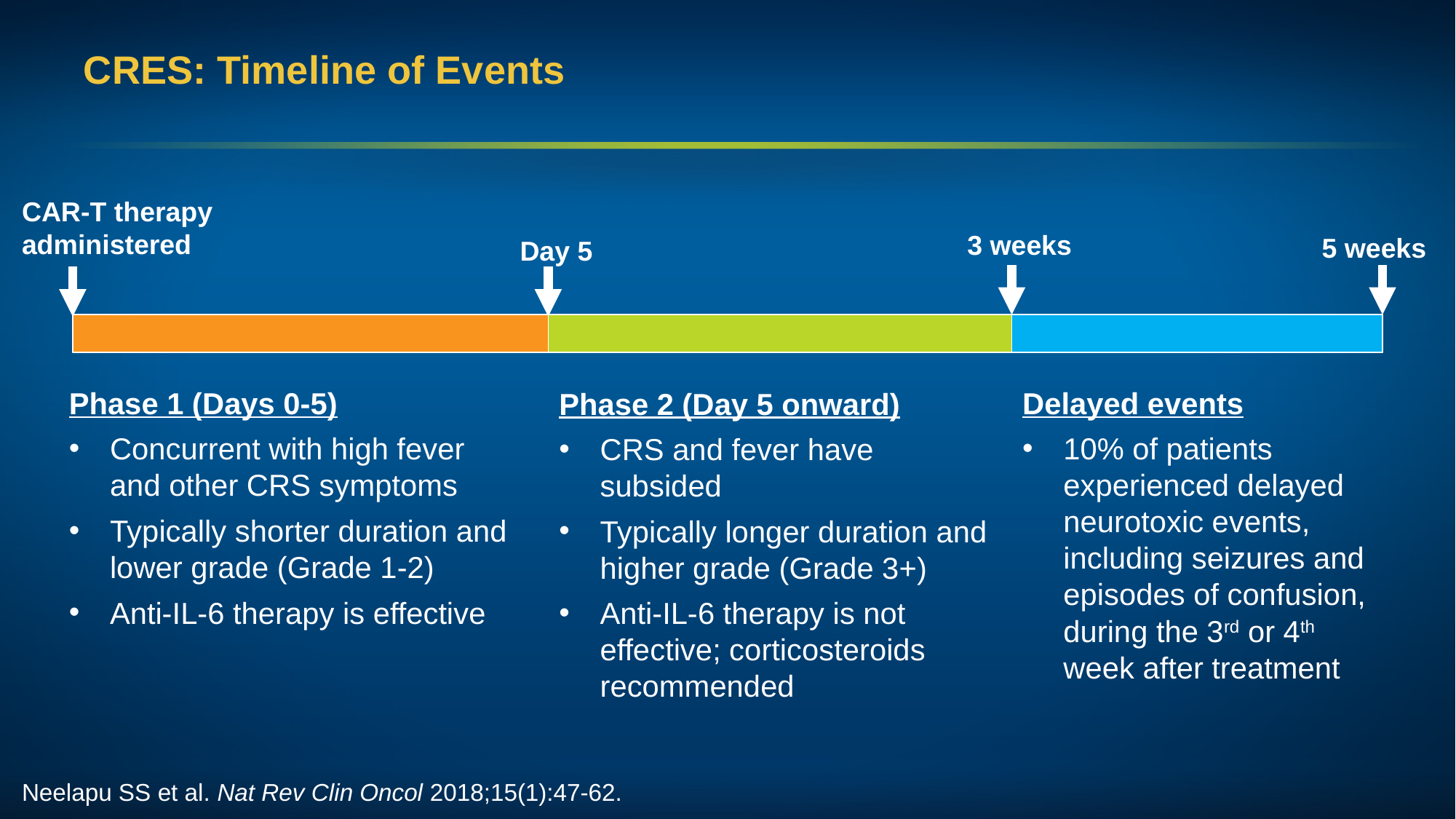

# CRES: Timeline of Events
CAR-T therapy administered
3 weeks
5 weeks
Day 5

Phase 1 (Days 0-5)
Concurrent with high fever and other CRS symptoms
Typically shorter duration and lower grade (Grade 1-2)
Anti-IL-6 therapy is effective
Delayed events
10% of patients experienced delayed neurotoxic events, including seizures and episodes of confusion, during the 3rd or 4th week after treatment
Phase 2 (Day 5 onward)
CRS and fever have subsided
Typically longer duration and higher grade (Grade 3+)
Anti-IL-6 therapy is not effective; corticosteroids recommended
Neelapu SS et al. Nat Rev Clin Oncol 2018;15(1):47-62.